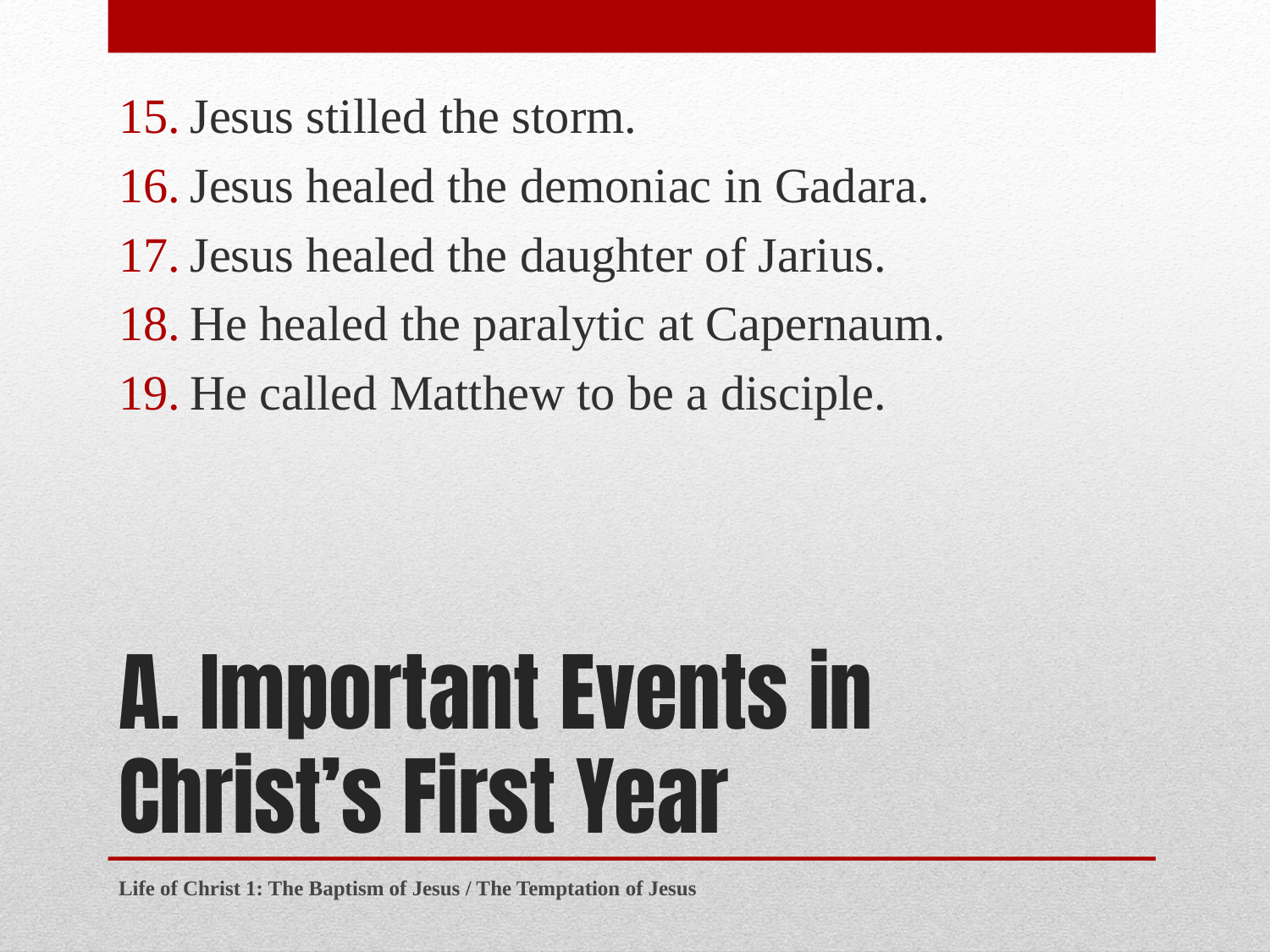

Jesus stilled the storm.
Jesus healed the demoniac in Gadara.
Jesus healed the daughter of Jarius.
He healed the paralytic at Capernaum.
He called Matthew to be a disciple.
# A. Important Events in Christ’s First Year
Life of Christ 1: The Baptism of Jesus / The Temptation of Jesus